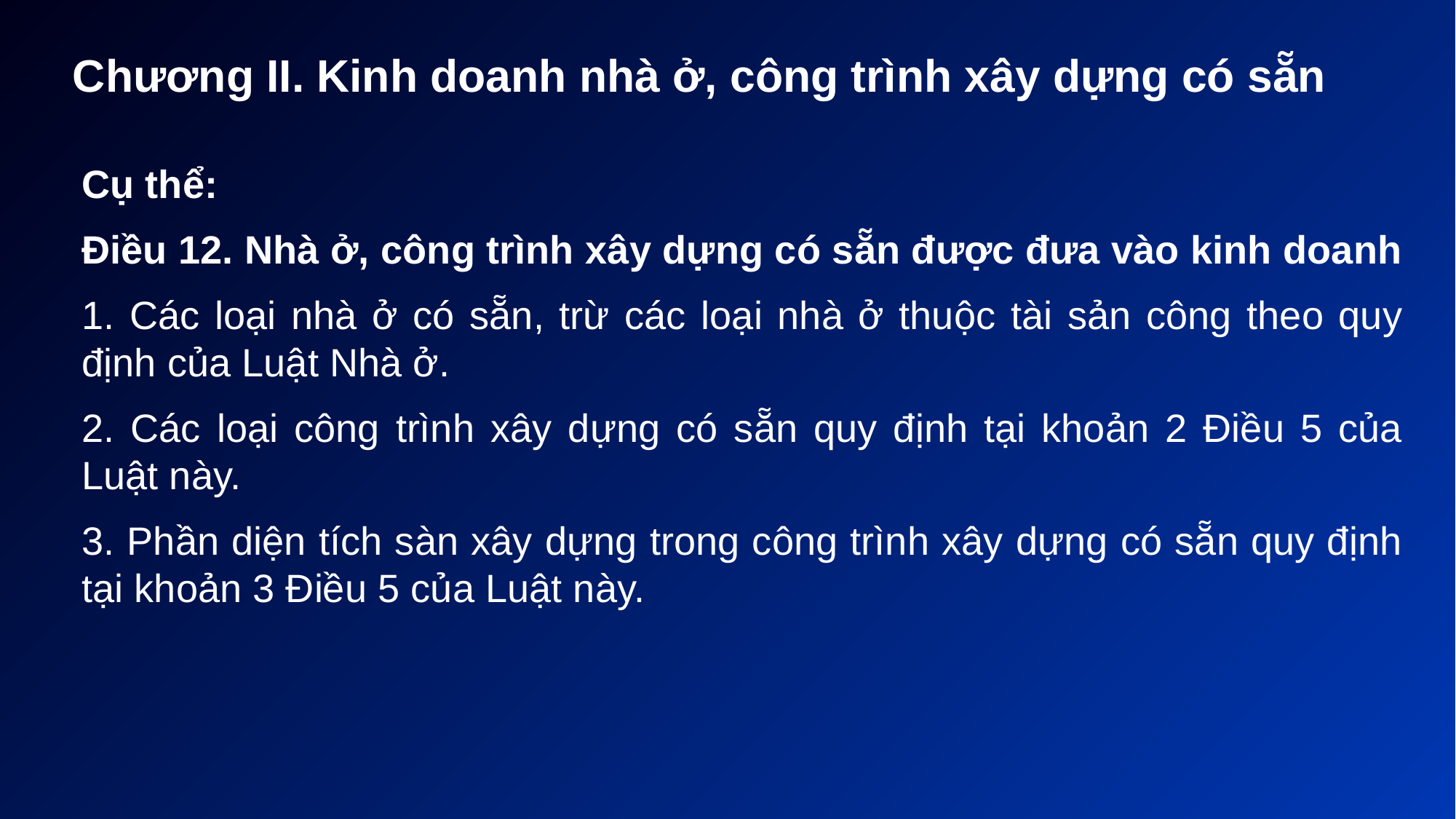

# Chương II. Kinh doanh nhà ở, công trình xây dựng có sẵn
Cụ thể:
Điều 12. Nhà ở, công trình xây dựng có sẵn được đưa vào kinh doanh
1. Các loại nhà ở có sẵn, trừ các loại nhà ở thuộc tài sản công theo quy định của Luật Nhà ở.
2. Các loại công trình xây dựng có sẵn quy định tại khoản 2 Điều 5 của Luật này.
3. Phần diện tích sàn xây dựng trong công trình xây dựng có sẵn quy định tại khoản 3 Điều 5 của Luật này.